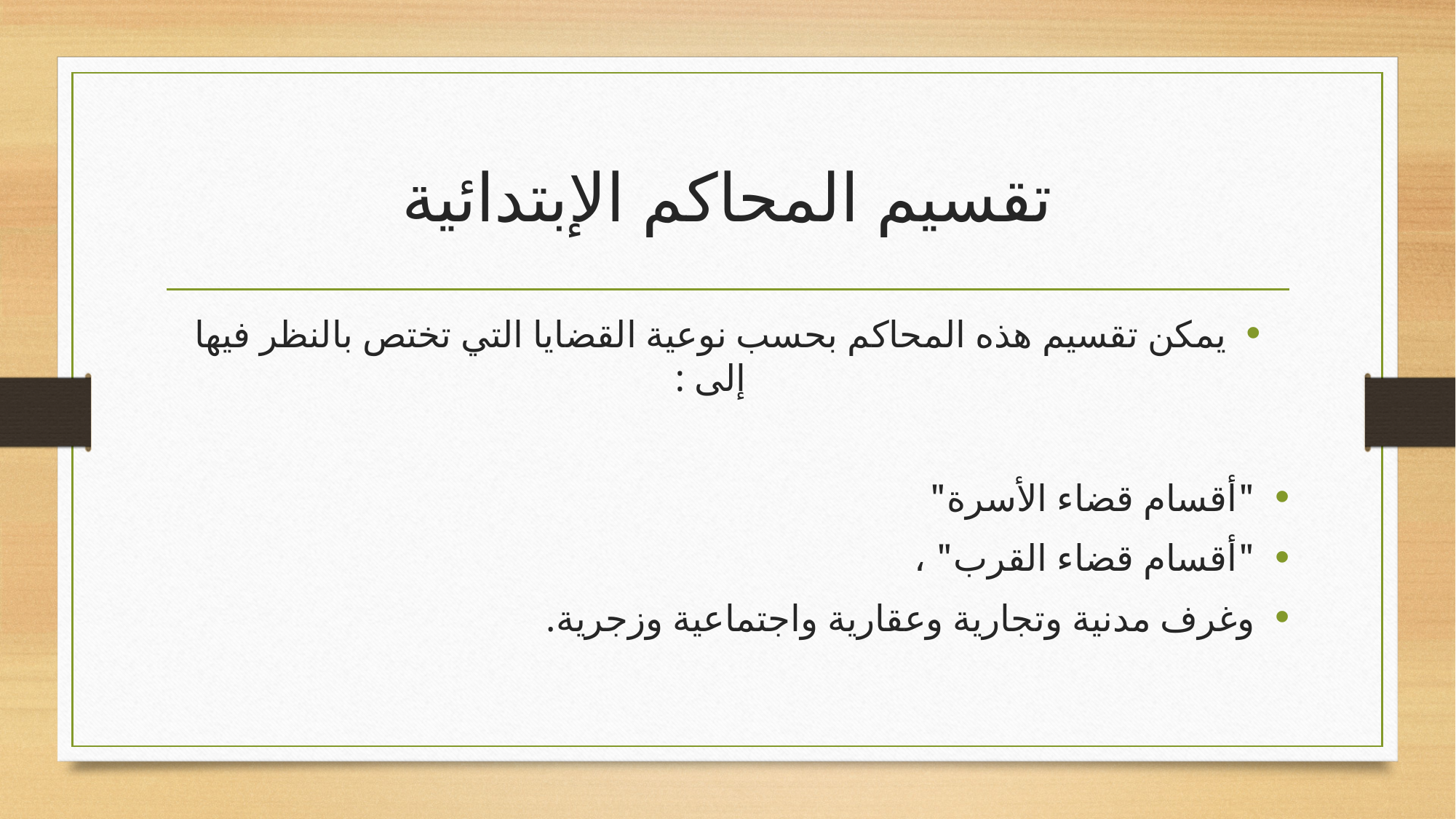

# تقسيم المحاكم الإبتدائية
يمكن تقسيم هذه المحاكم بحسب نوعية القضايا التي تختص بالنظر فيها إلى :

"أقسام قضاء الأسرة"
"أقسام قضاء القرب" ،
وغرف مدنية وتجارية وعقارية واجتماعية وزجرية.